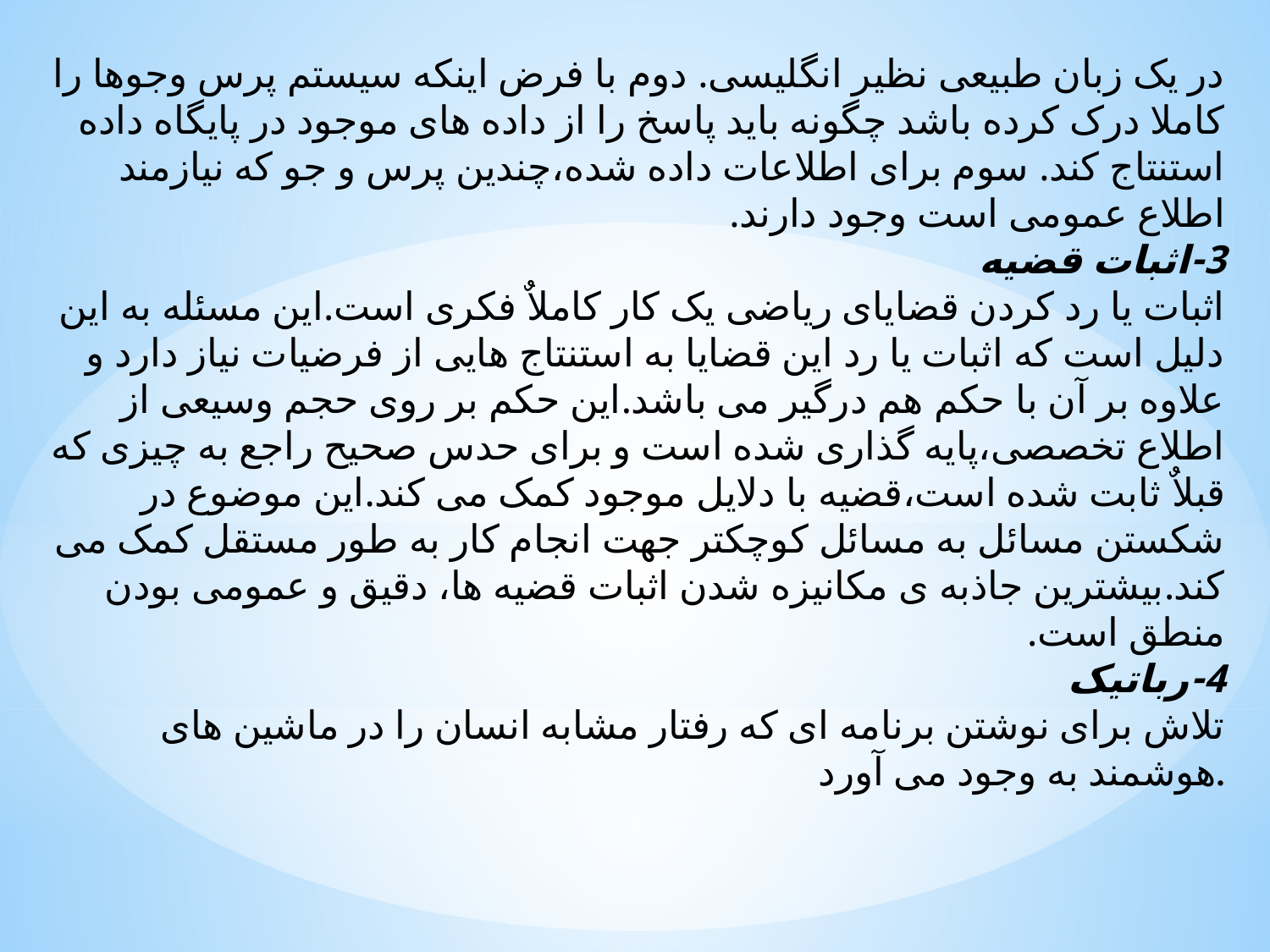

# در یک زبان طبیعی نظیر انگلیسی. دوم با فرض اینکه سیستم پرس وجوها را کاملا درک کرده باشد چگونه باید پاسخ را از داده های موجود در پایگاه داده استنتاج کند. سوم برای اطلاعات داده شده،چندین پرس و جو که نیازمند اطلاع عمومی است وجود دارند. 3-اثبات قضیه اثبات يا رد كردن قضايای رياضی يک كار كاملاٌ فكری است.اين مسئله به اين دليل است كه اثبات يا رد اين قضايا به استنتاج هايی از فرضيات نياز دارد و علاوه بر آن با حكم هم درگير می باشد.اين حكم بر روی حجم وسيعی از اطلاع تخصصی،پايه گذاری شده است و برای حدس صحيح راجع به چيزی كه قبلاٌ ثابت شده است،قضيه با دلايل موجود كمک می كند.اين موضوع در شكستن مسائل به مسائل كوچكتر جهت انجام كار به طور مستقل كمک می كند.بیشترین جاذبه ی مکانیزه شدن اثبات قضیه ها، دقیق و عمومی بودن منطق است. 4-رباتیک تلاش برای نوشتن برنامه ای که رفتار مشابه انسان را در ماشین های هوشمند به وجود می آورد.